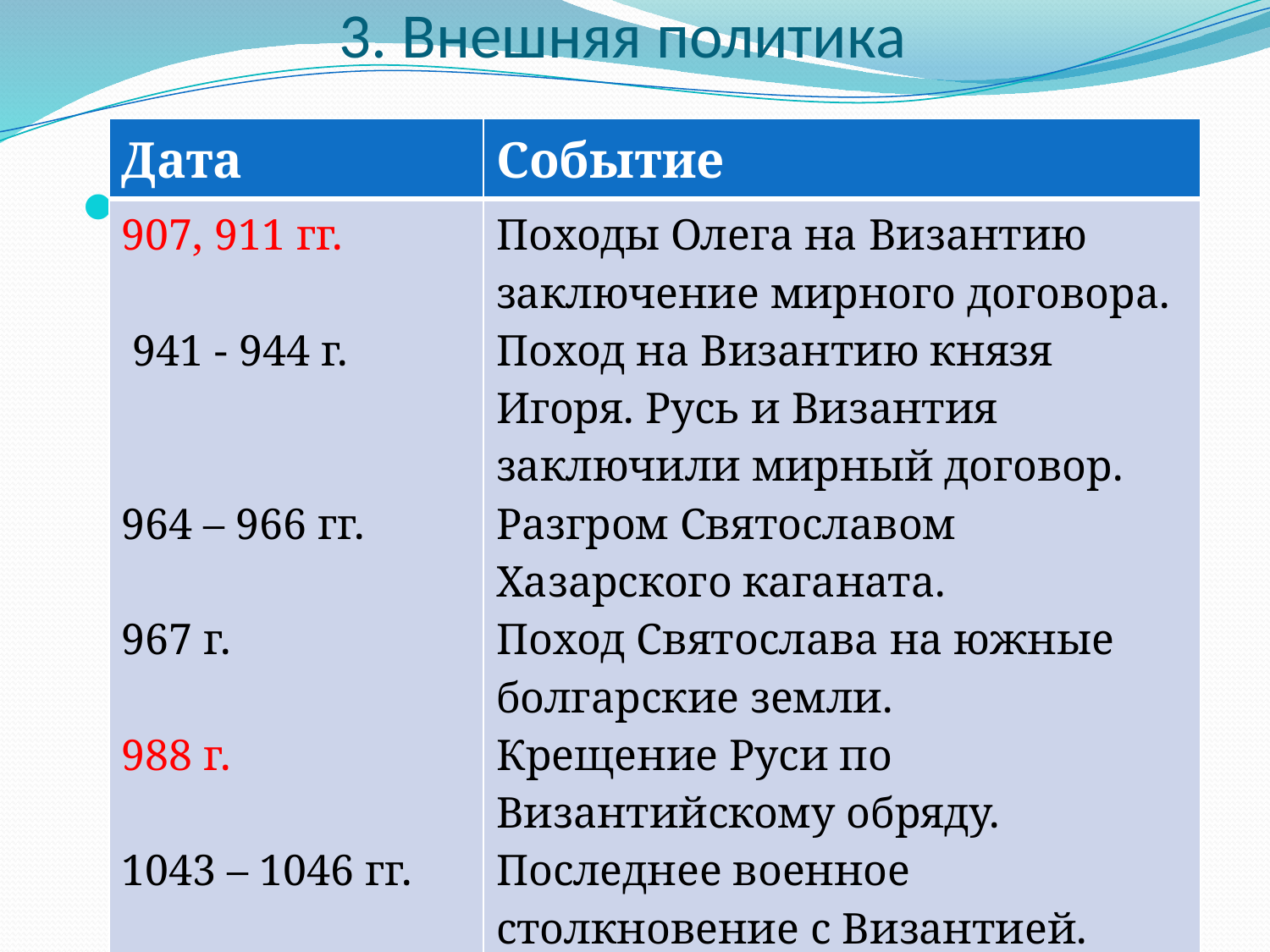

# 3. Внешняя политика
| Дата | Событие |
| --- | --- |
| 907, 911 гг.    941 - 944 г.     964 – 966 гг.   967 г.   988 г.   1043 – 1046 гг. | Походы Олега на Византию заключение мирного договора. Поход на Византию князя Игоря. Русь и Византия заключили мирный договор. Разгром Святославом Хазарского каганата. Поход Святослава на южные болгарские земли. Крещение Руси по Византийскому обряду. Последнее военное столкновение с Византией. Заключение мирного договора с Византией |